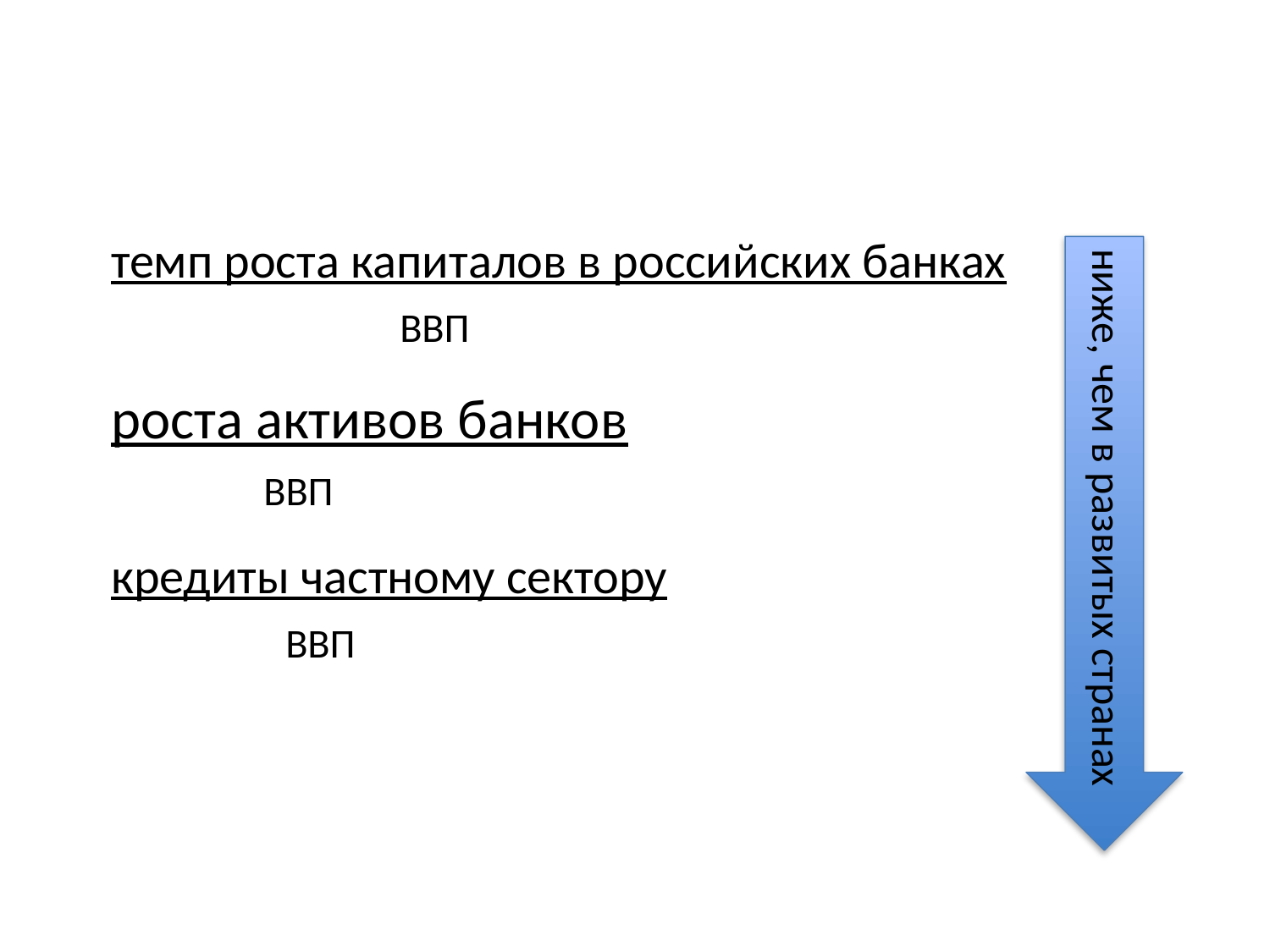

#
темп роста капиталов в российских банках
                                       ВВП
роста активов банков
                       ВВП
кредиты частному сектору
ВВП

ниже, чем в развитых странах